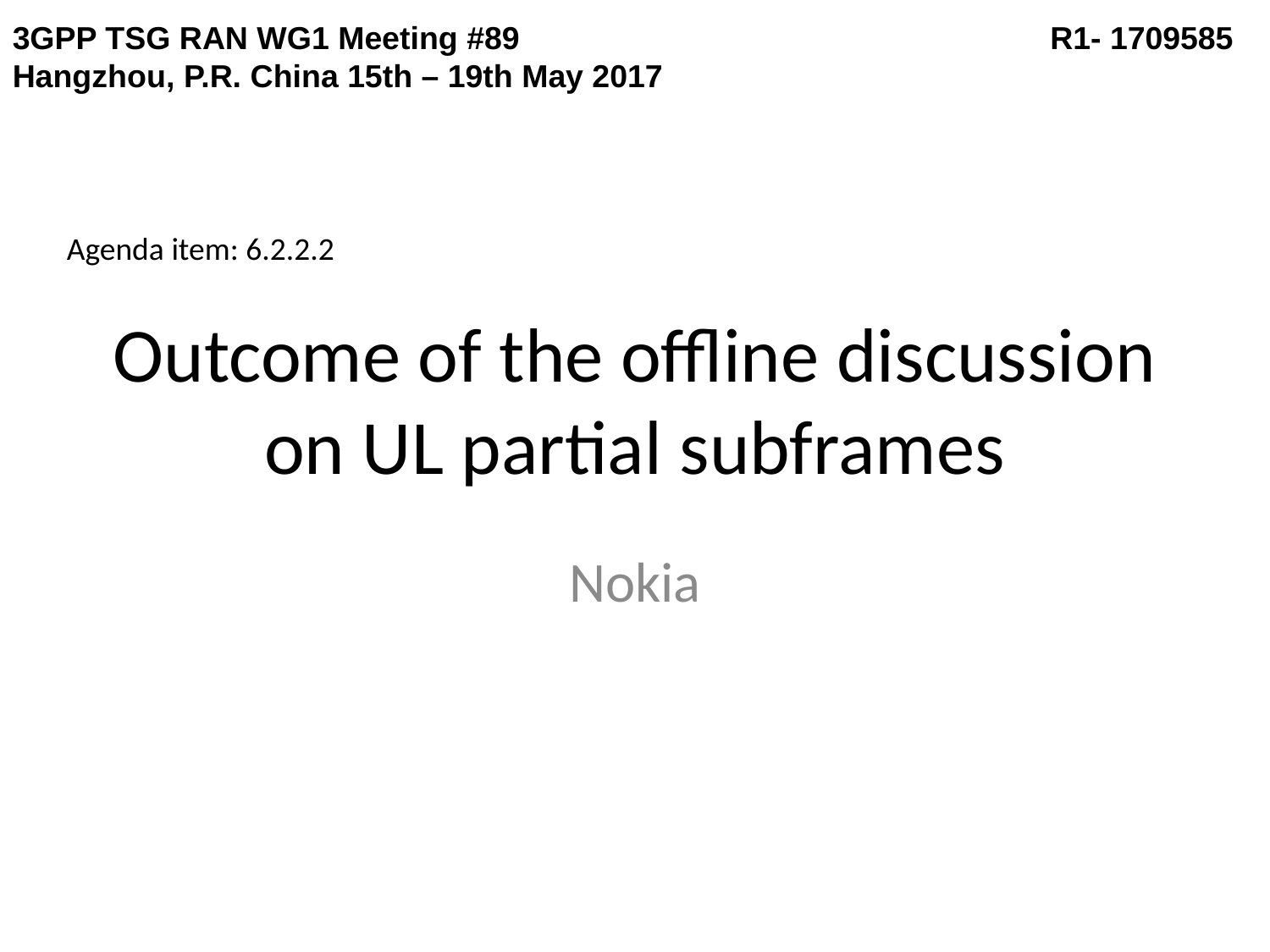

3GPP TSG RAN WG1 Meeting #89	R1- 1709585
Hangzhou, P.R. China 15th – 19th May 2017
Agenda item: 6.2.2.2
# Outcome of the offline discussion on UL partial subframes
Nokia